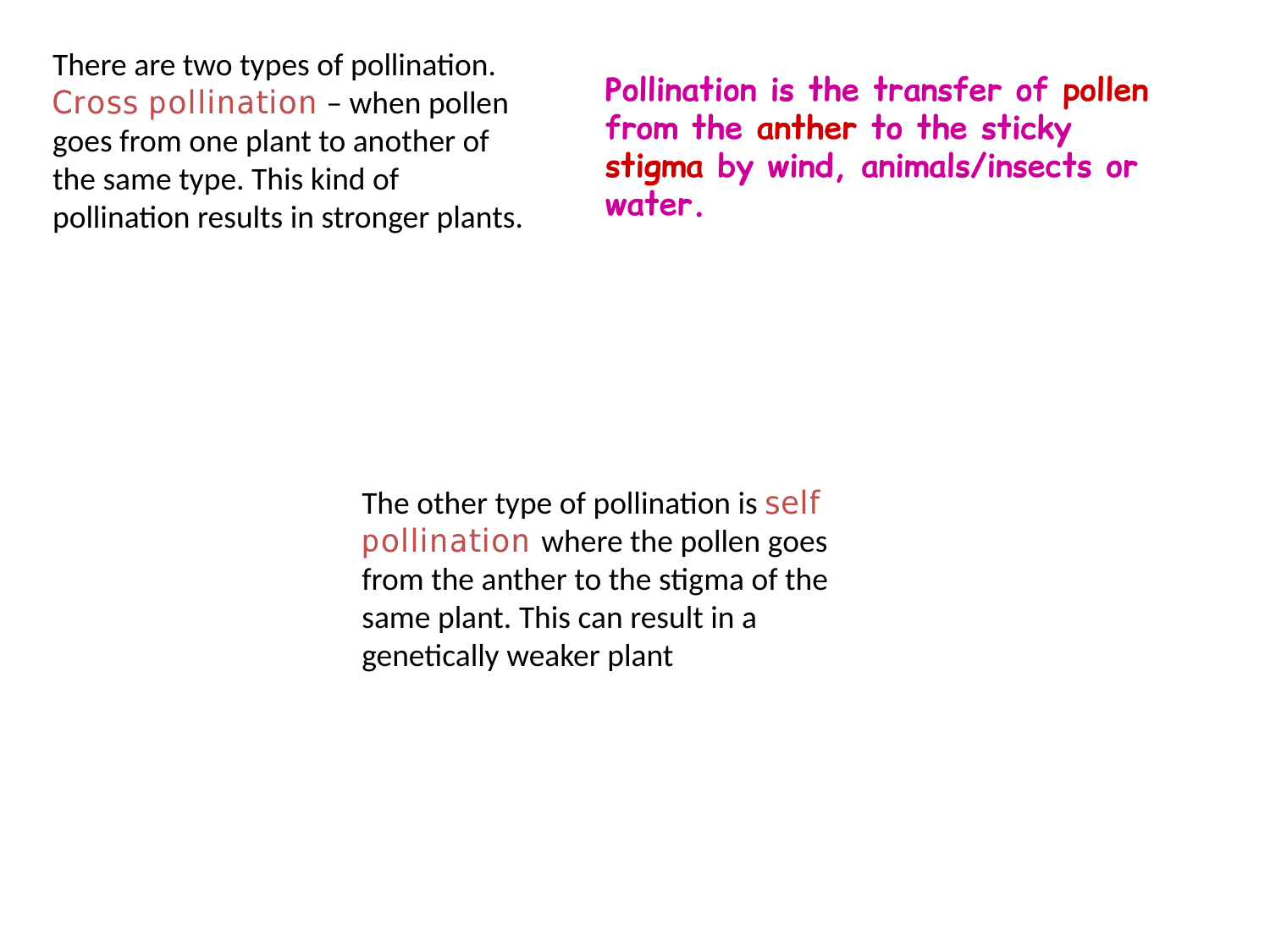

There are two types of pollination.
Cross pollination – when pollen goes from one plant to another of the same type. This kind of pollination results in stronger plants.
Pollination is the transfer of pollen from the anther to the sticky stigma by wind, animals/insects or water.
The other type of pollination is self pollination where the pollen goes from the anther to the stigma of the same plant. This can result in a genetically weaker plant